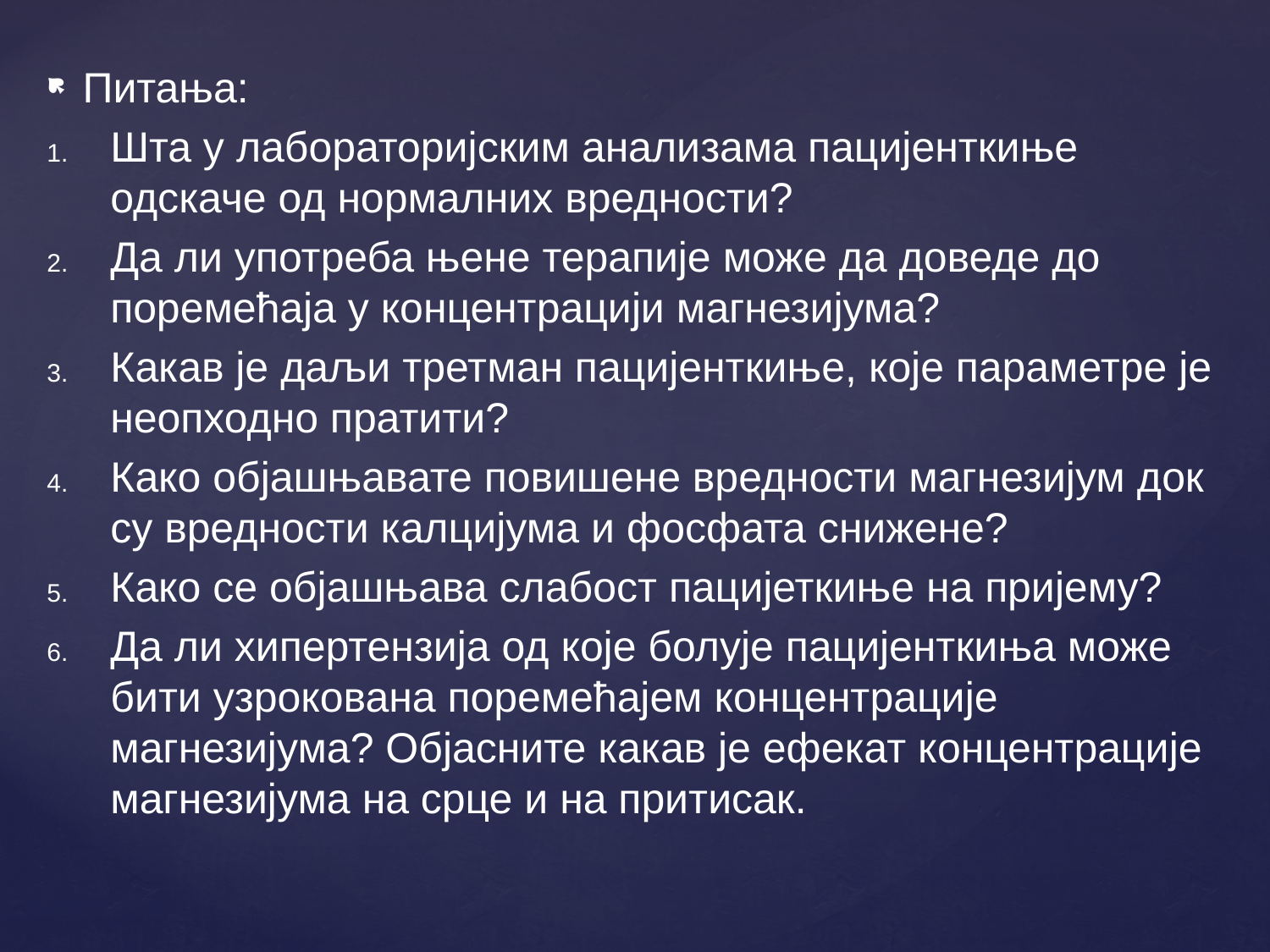

Питања:
Шта у лабораторијским анализама пацијенткиње одскаче од нормалних вредности?
Да ли употреба њене терапије може да доведе до поремећаја у концентрацији магнезијума?
Какав је даљи третман пацијенткиње, које параметре је неопходно пратити?
Како објашњавате повишене вредности магнезијум док су вредности калцијума и фосфата снижене?
Како се објашњава слабост пацијеткиње на пријему?
Да ли хипертензија од које болује пацијенткиња може бити узрокована поремећајем концентрације магнезијума? Објасните какав је ефекат кoнцентрациje магнезијума на срце и на притисак.